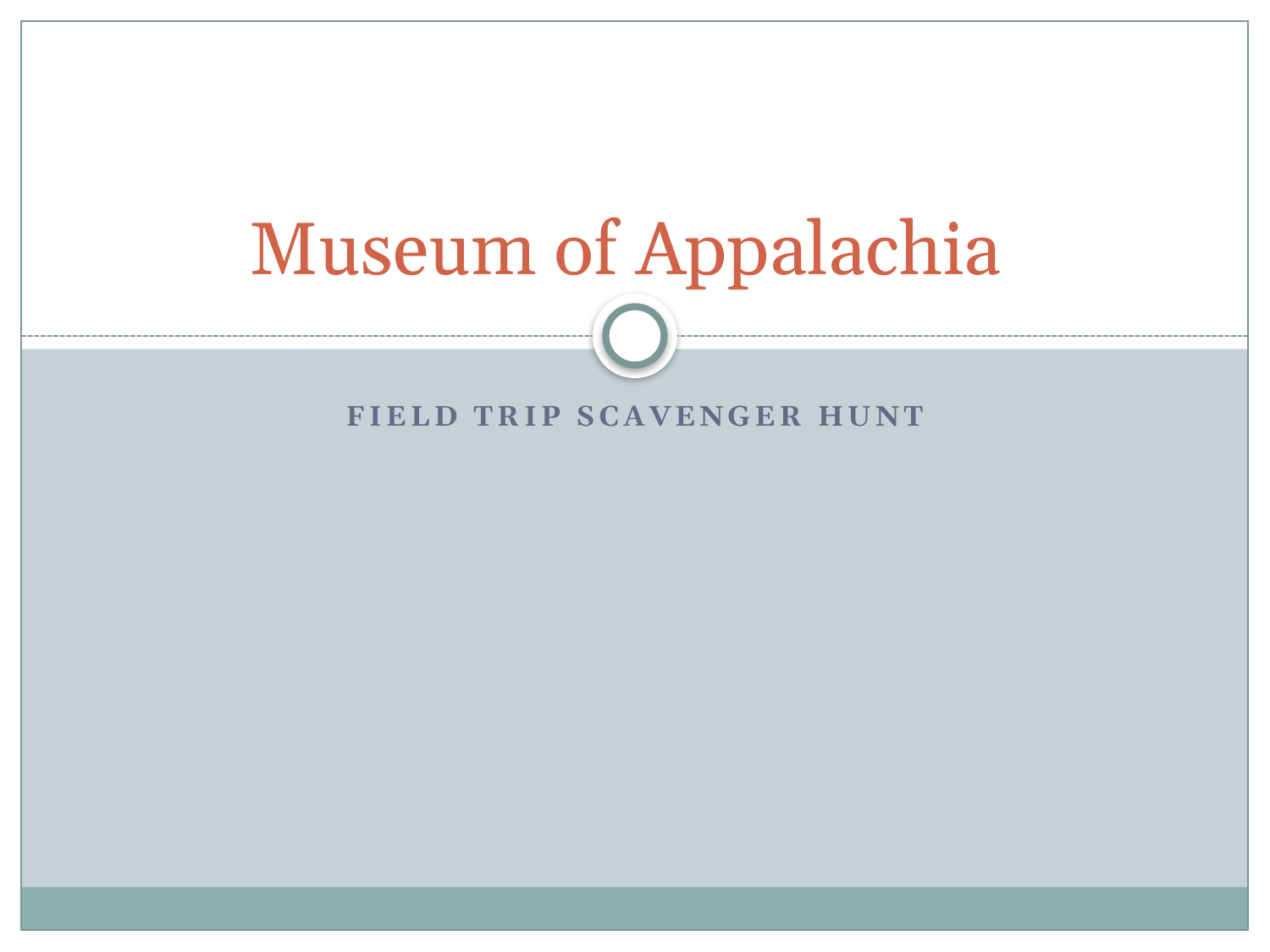

# Museum of Appalachia
Field Trip Scavenger Hunt